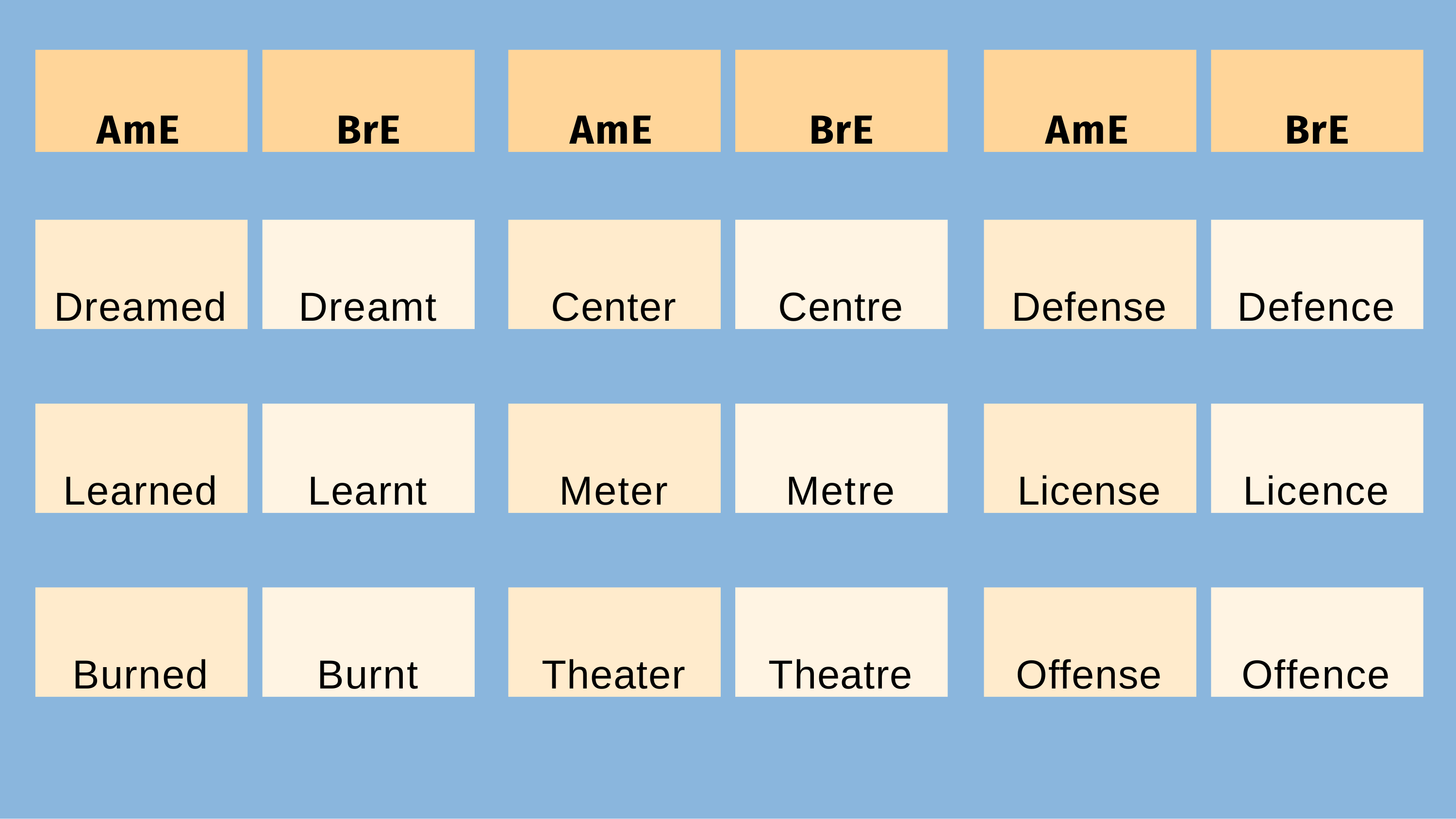

AmE

BrE

AmE

BrE

AmE

BrE

Dreamed

Dreamt

Center

Centre

Defense

Defence

Learned

Learnt

Meter

Metre

License

Licence

Burned

Burnt

Theater

Theatre

Offense

Offence